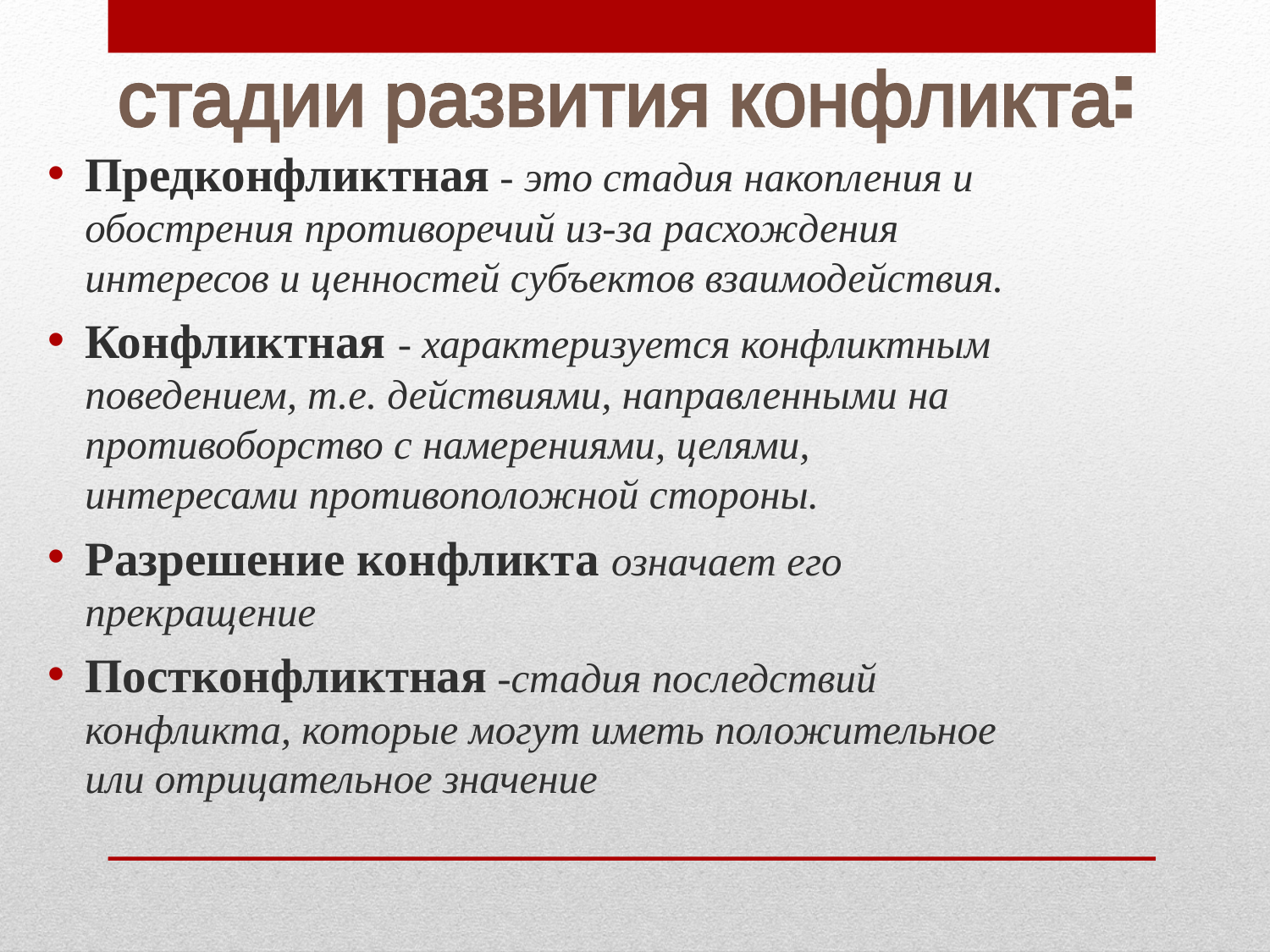

# стадии развития конфликта:
Предконфликтная - это стадия накопления и обострения противоречий из-за расхождения интересов и ценностей субъектов взаимодействия.
Конфликтная - характеризуется конфликтным поведением, т.е. действиями, направленными на противоборство с намерениями, целями, интересами противоположной стороны.
Разрешение конфликта означает его прекращение
Постконфликтная -стадия последствий конфликта, которые могут иметь положительное или отрицательное значение